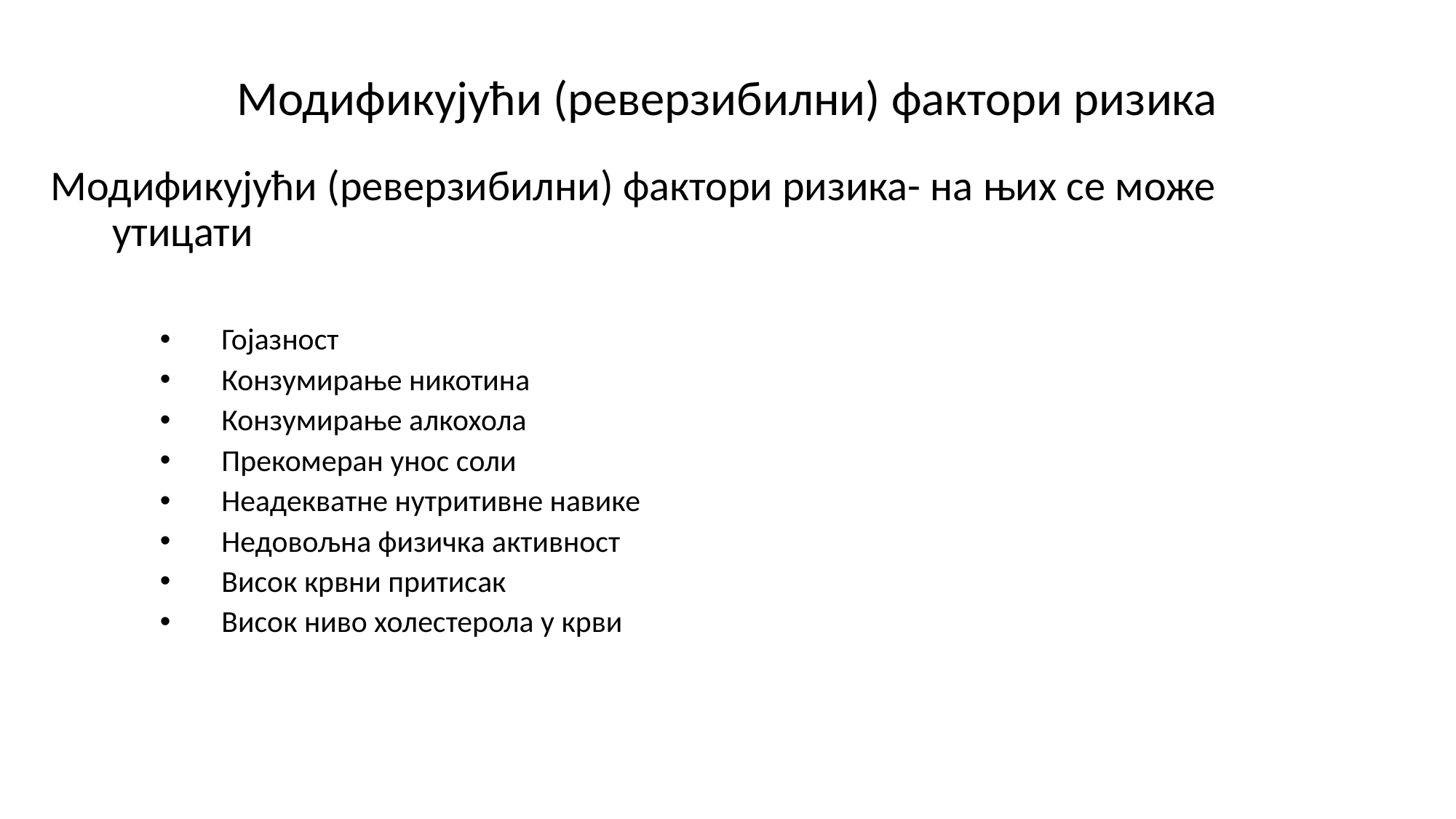

# Модификујући (реверзибилни) фактори ризика
Модификујући (реверзибилни) фактори ризика- на њих се може утицати

Гојазност
Конзумирање никотина
Конзумирање алкохола
Прекомеран унос соли
Неадекватне нутритивне навике
Недовољна физичка активност
Висок крвни притисак
Висок ниво холестерола у крви